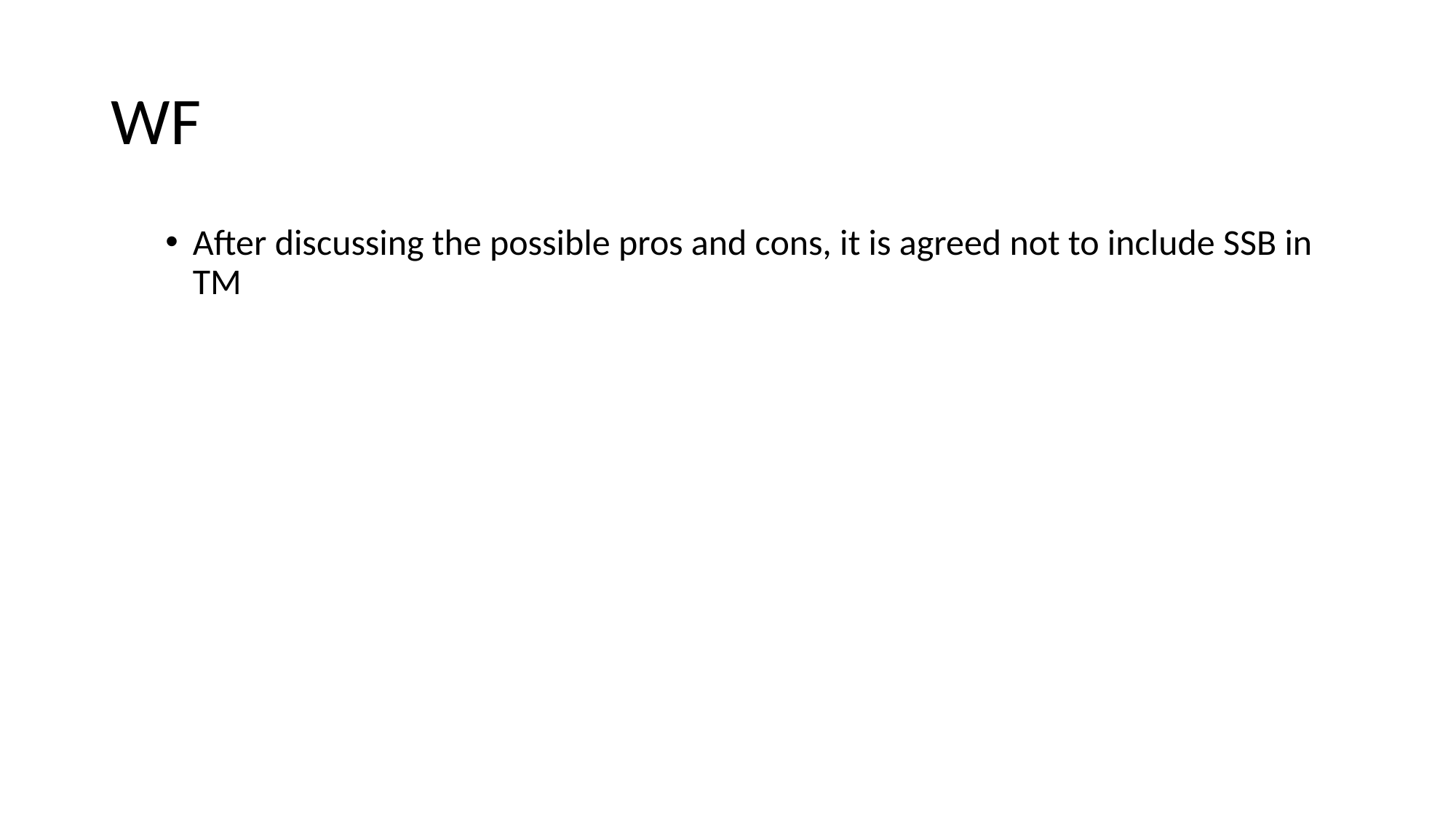

# WF
After discussing the possible pros and cons, it is agreed not to include SSB in TM